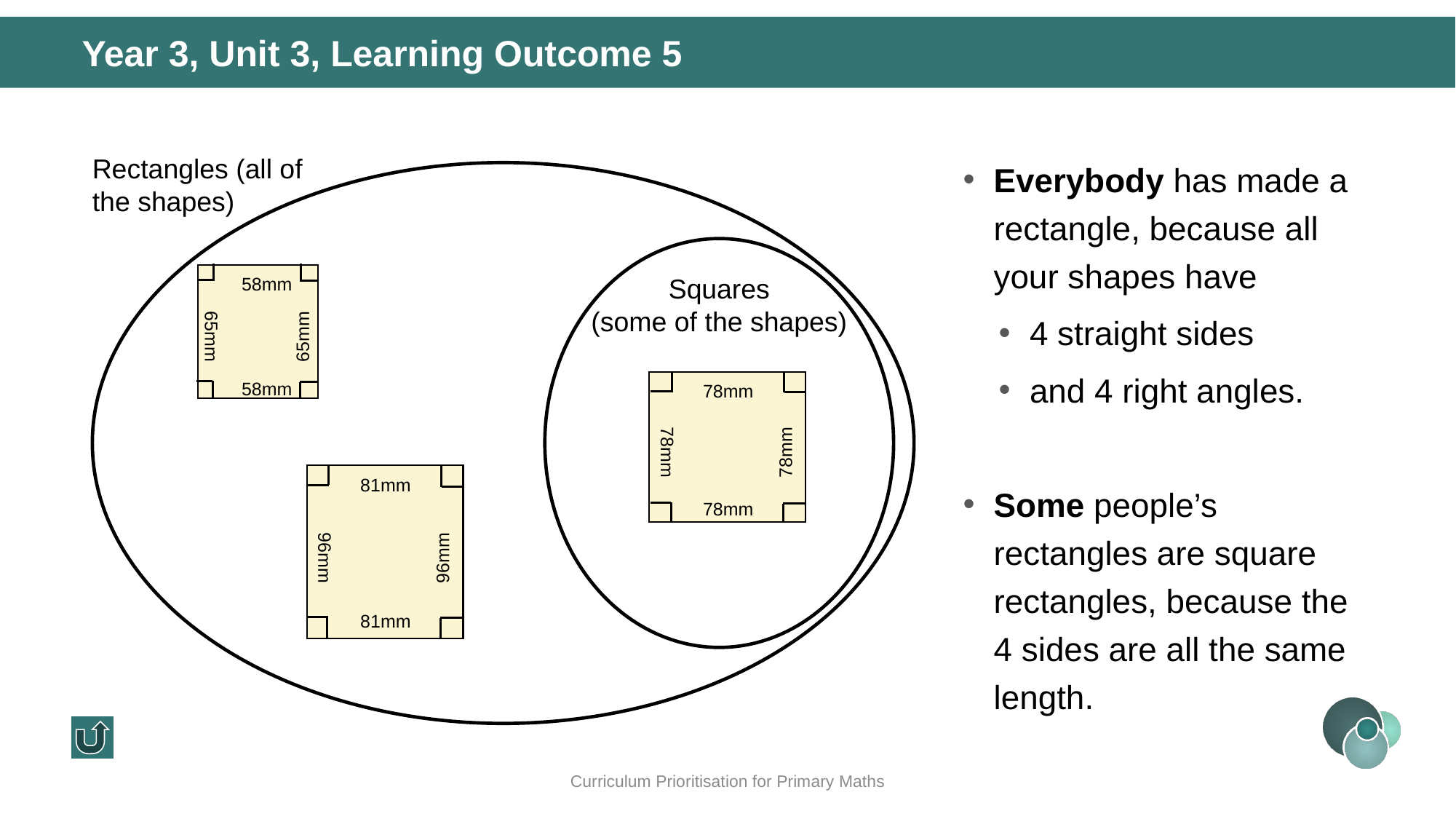

Year 3, Unit 3, Learning Outcome 5
Rectangles (all of the shapes)
Everybody has made a rectangle, because all your shapes have
4 straight sides
and 4 right angles.

Some people’s rectangles are square rectangles, because the 4 sides are all the same length.

58mm
65mm
65mm
58mm
Squares
(some of the shapes)

78mm
78mm
78mm
78mm

81mm
96mm
96mm
81mm

Curriculum Prioritisation for Primary Maths